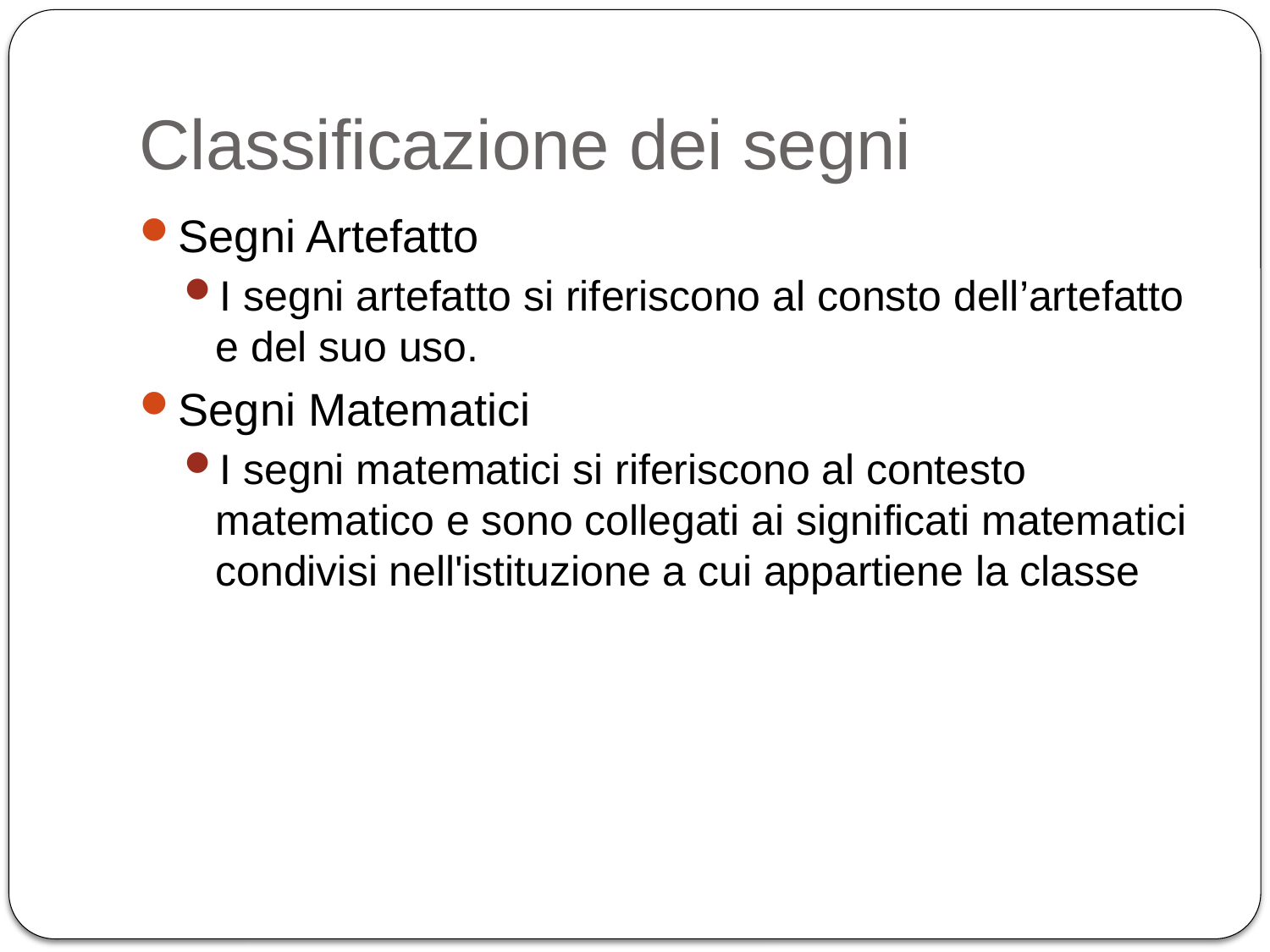

# Classificazione dei segni
Segni Artefatto
I segni artefatto si riferiscono al consto dell’artefatto e del suo uso.
Segni Matematici
I segni matematici si riferiscono al contesto matematico e sono collegati ai significati matematici condivisi nell'istituzione a cui appartiene la classe